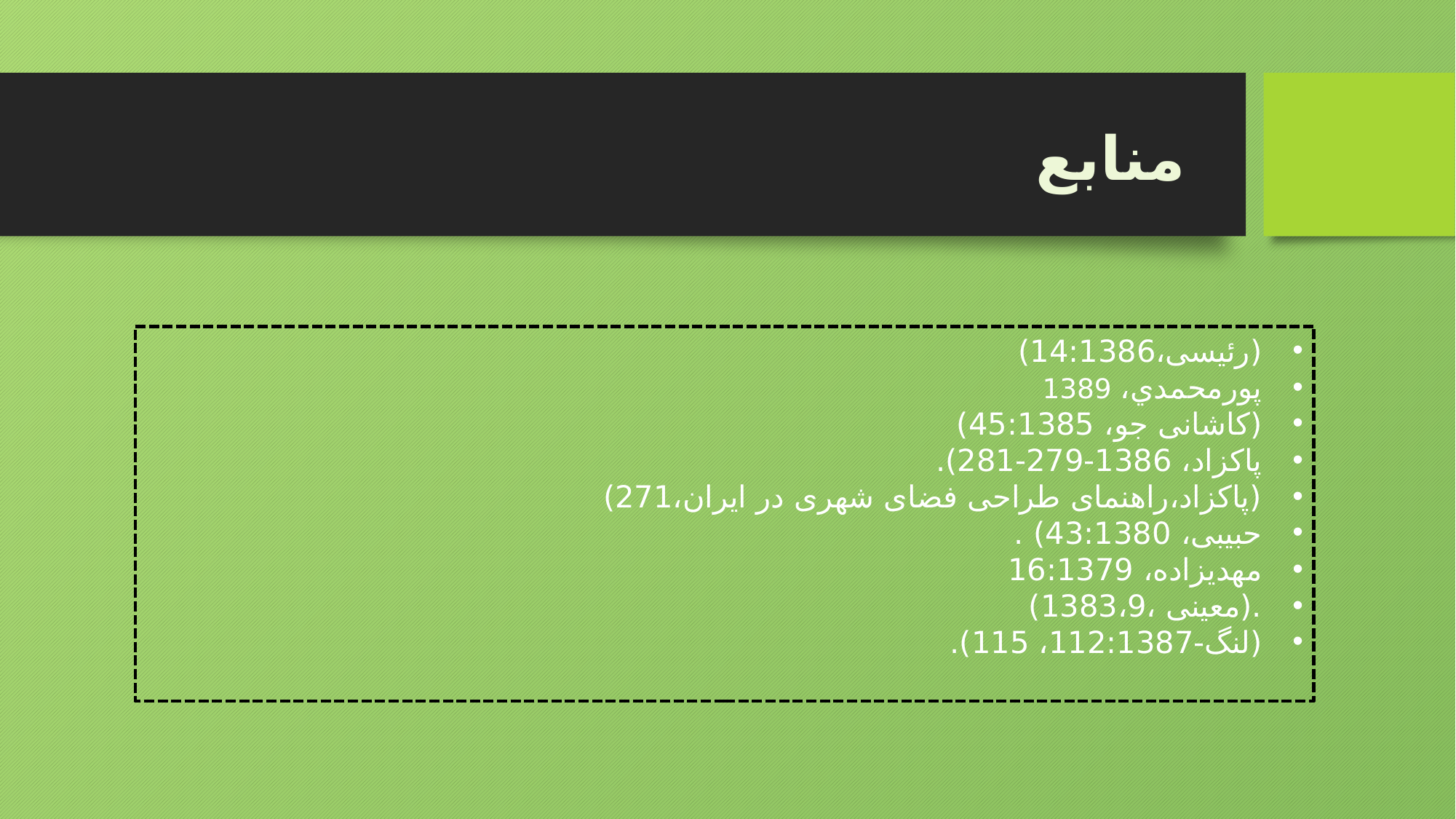

منابع
(رئیسی،14:1386)
پورمحمدي، 1389
(كاشانى جو، 45:1385)
پاكزاد، 1386-279-281).
(پاکزاد،راهنمای طراحی فضای شهری در ایران،271)
حبيبى، 43:1380) .
مهديزاده، 16:1379
.(معینی ،1383،9)
(لنگ-112:1387، 115).